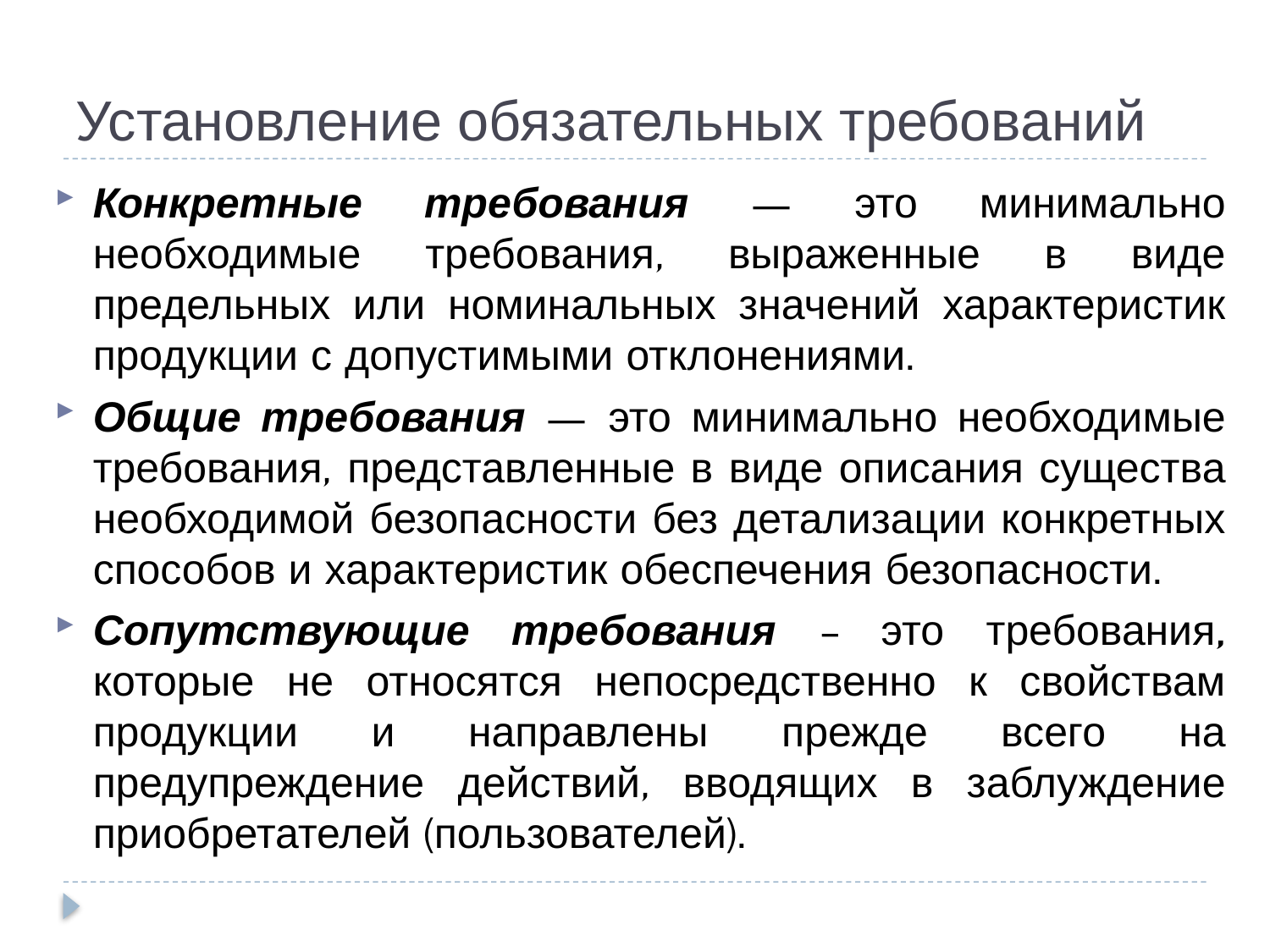

# Установление обязательных требований
Конкретные требования — это минимально необходимые требования, выраженные в виде предельных или номинальных значений характеристик продукции с допустимыми отклонениями.
Общие требования — это минимально необходимые требования, представленные в виде описания существа необходимой безопасности без детализации конкретных способов и характеристик обеспечения безопасности.
Сопутствующие требования – это требования, которые не относятся непосредственно к свойствам продукции и направлены прежде всего на предупреждение действий, вводящих в заблуждение приобретателей (пользователей).